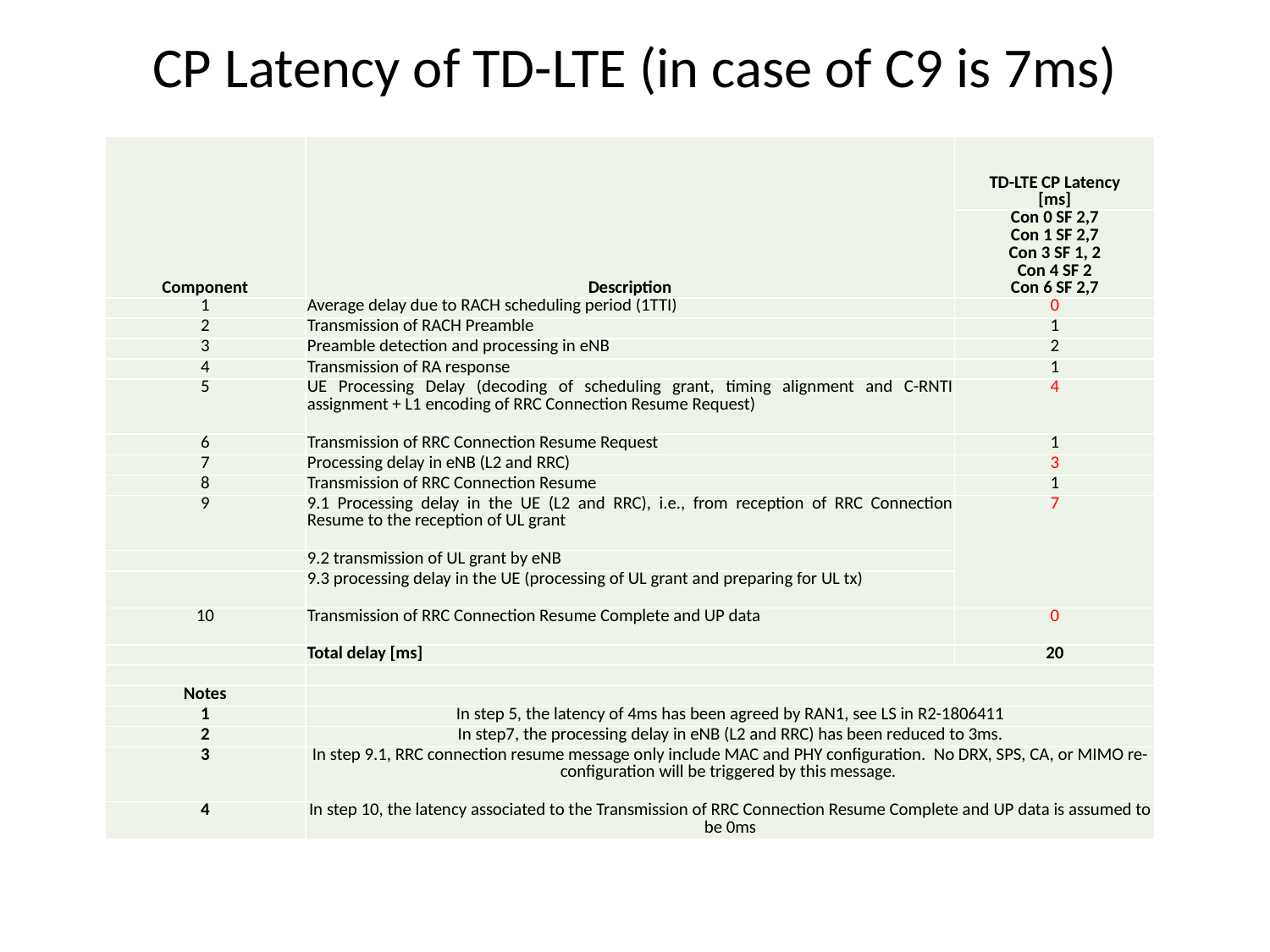

# CP Latency of TD-LTE (in case of C9 is 7ms)
| Component | Description | TD-LTE CP Latency [ms] |
| --- | --- | --- |
|  |  | Con 0 SF 2,7 Con 1 SF 2,7 Con 3 SF 1, 2 Con 4 SF 2 Con 6 SF 2,7 |
| 1 | Average delay due to RACH scheduling period (1TTI) | 0 |
| 2 | Transmission of RACH Preamble | 1 |
| 3 | Preamble detection and processing in eNB | 2 |
| 4 | Transmission of RA response | 1 |
| 5 | UE Processing Delay (decoding of scheduling grant, timing alignment and C-RNTI assignment + L1 encoding of RRC Connection Resume Request) | 4 |
| 6 | Transmission of RRC Connection Resume Request | 1 |
| 7 | Processing delay in eNB (L2 and RRC) | 3 |
| 8 | Transmission of RRC Connection Resume | 1 |
| 9 | 9.1 Processing delay in the UE (L2 and RRC), i.e., from reception of RRC Connection Resume to the reception of UL grant | 7 |
|  | 9.2 transmission of UL grant by eNB |  |
|  | 9.3 processing delay in the UE (processing of UL grant and preparing for UL tx) |  |
| 10 | Transmission of RRC Connection Resume Complete and UP data | 0 |
|  | Total delay [ms] | 20 |
|  |  |  |
| Notes |  |  |
| 1 | In step 5, the latency of 4ms has been agreed by RAN1, see LS in R2-1806411 |  |
| 2 | In step7, the processing delay in eNB (L2 and RRC) has been reduced to 3ms. |  |
| 3 | In step 9.1, RRC connection resume message only include MAC and PHY configuration. No DRX, SPS, CA, or MIMO re-configuration will be triggered by this message. |  |
| 4 | In step 10, the latency associated to the Transmission of RRC Connection Resume Complete and UP data is assumed to be 0ms |  |